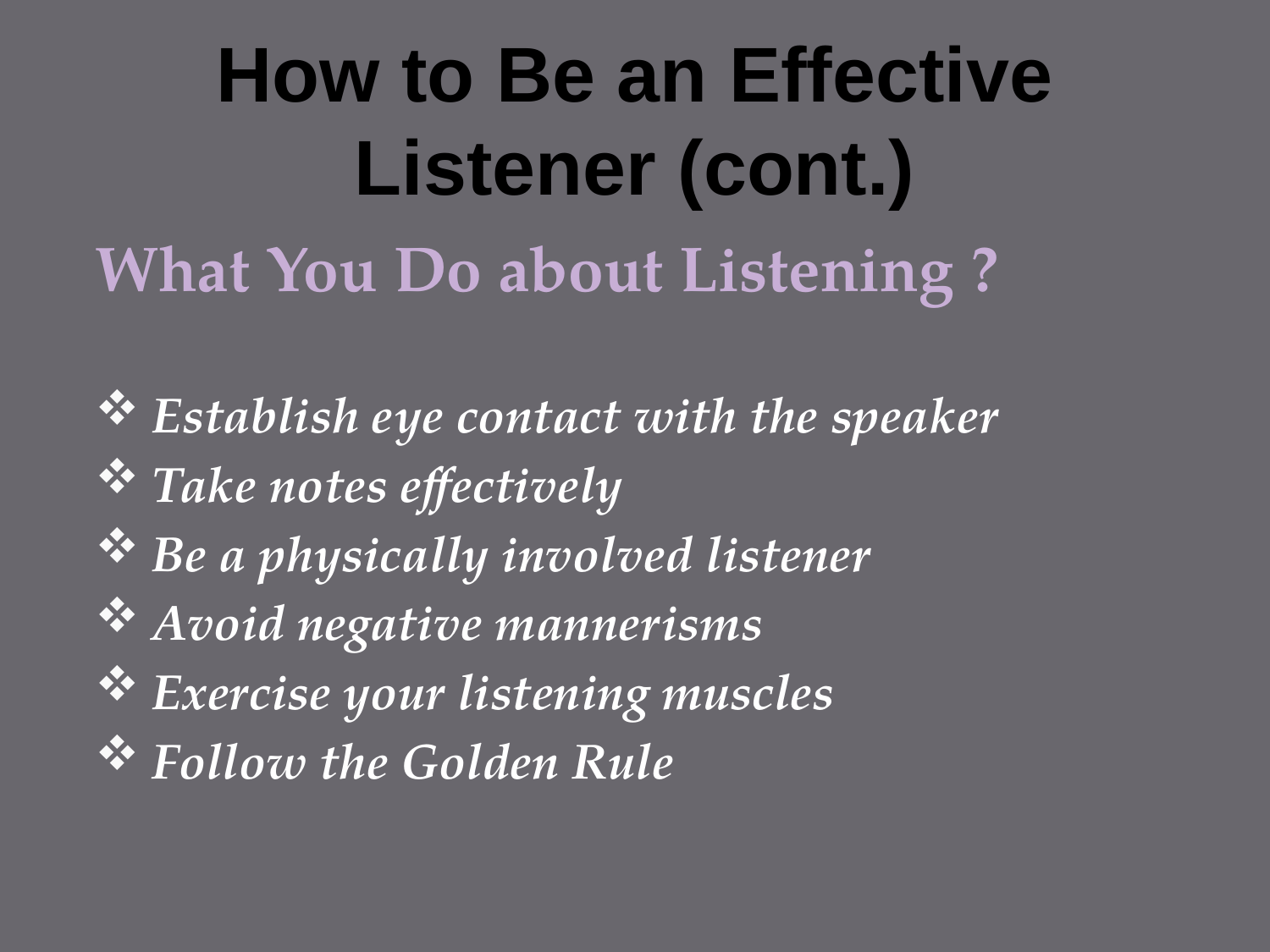

# How to Be an Effective Listener (cont.)
What You Do about Listening ?

Establish eye contact with the speaker
Take notes effectively
Be a physically involved listener
Avoid negative mannerisms
Exercise your listening muscles
Follow the Golden Rule